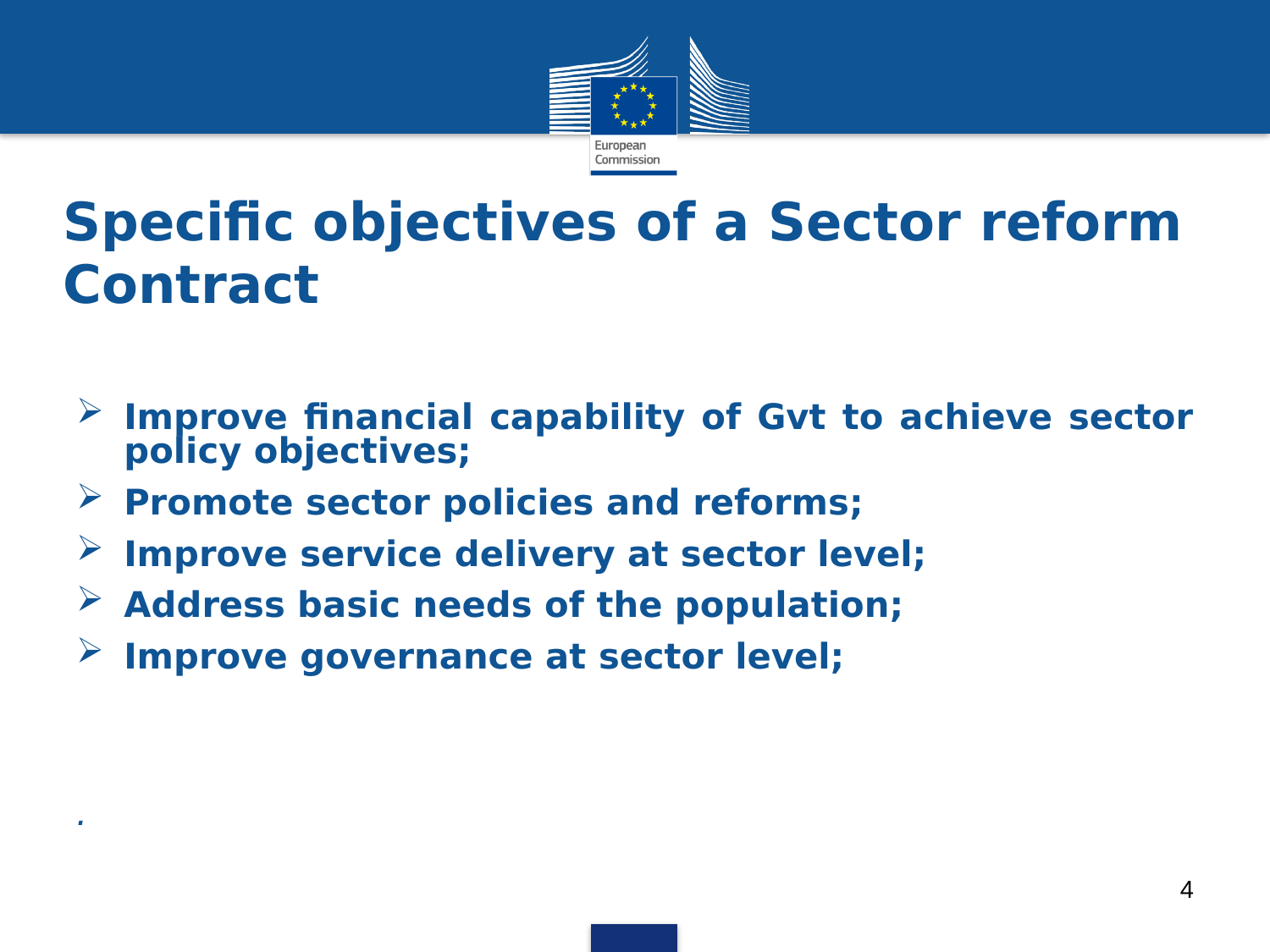

# Specific objectives of a Sector reform Contract

Improve financial capability of Gvt to achieve sector policy objectives;
Promote sector policies and reforms;
Improve service delivery at sector level;
Address basic needs of the population;
Improve governance at sector level;

.

4